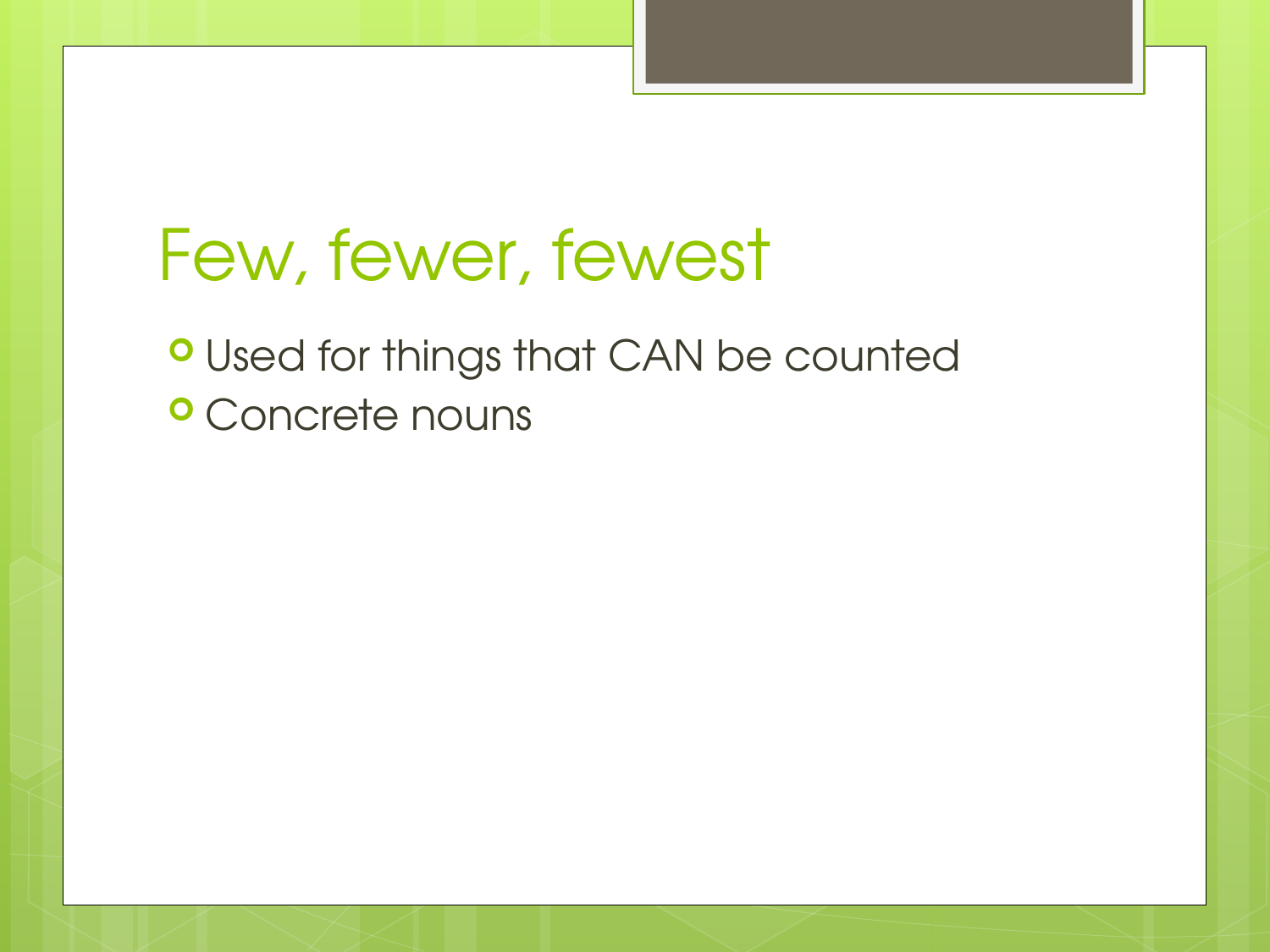

# Few, fewer, fewest
Used for things that CAN be counted
Concrete nouns